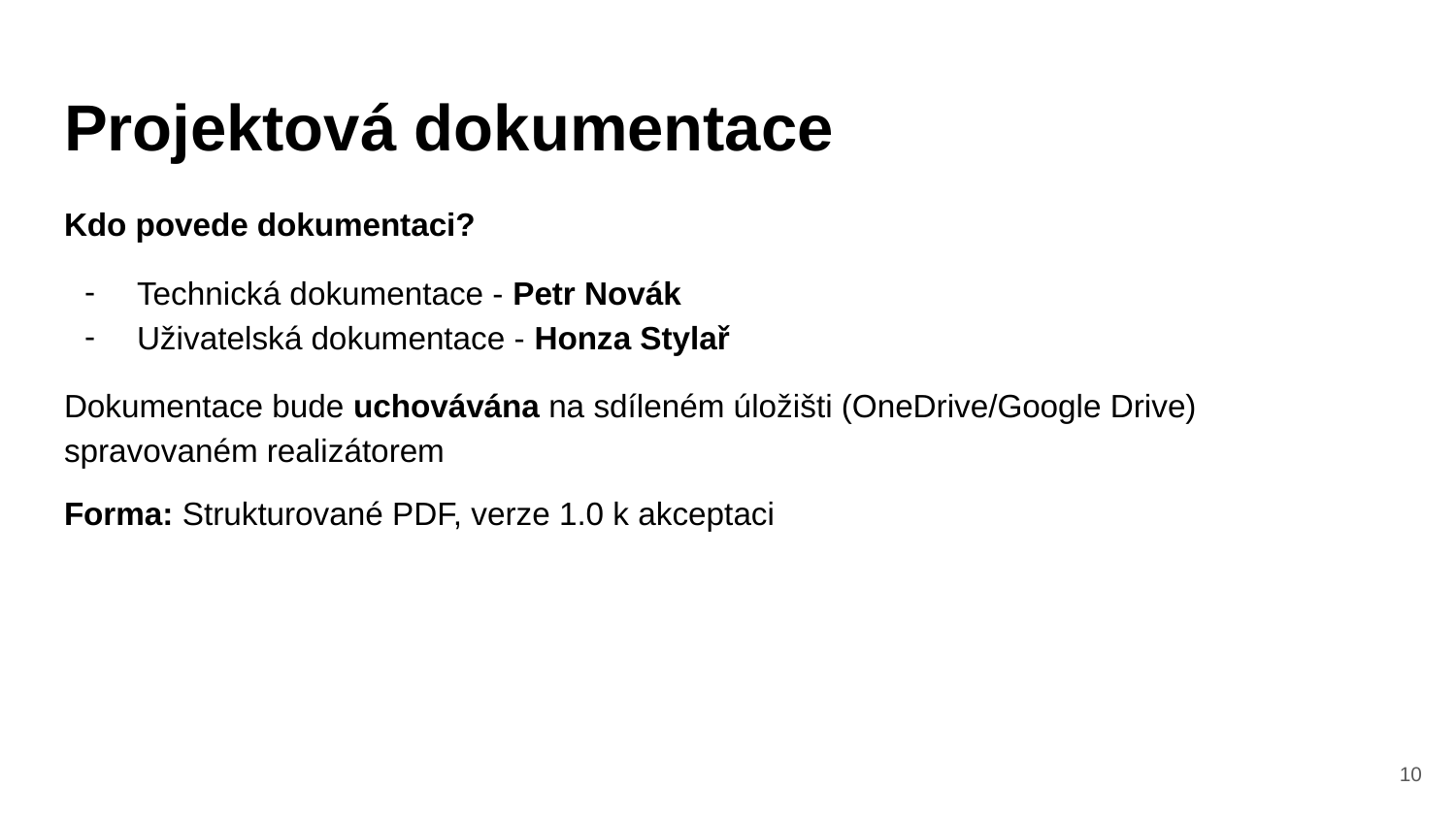

# Projektová dokumentace
Kdo povede dokumentaci?
Technická dokumentace - Petr Novák
Uživatelská dokumentace - Honza Stylař
Dokumentace bude uchovávána na sdíleném úložišti (OneDrive/Google Drive) spravovaném realizátorem
Forma: Strukturované PDF, verze 1.0 k akceptaci

10